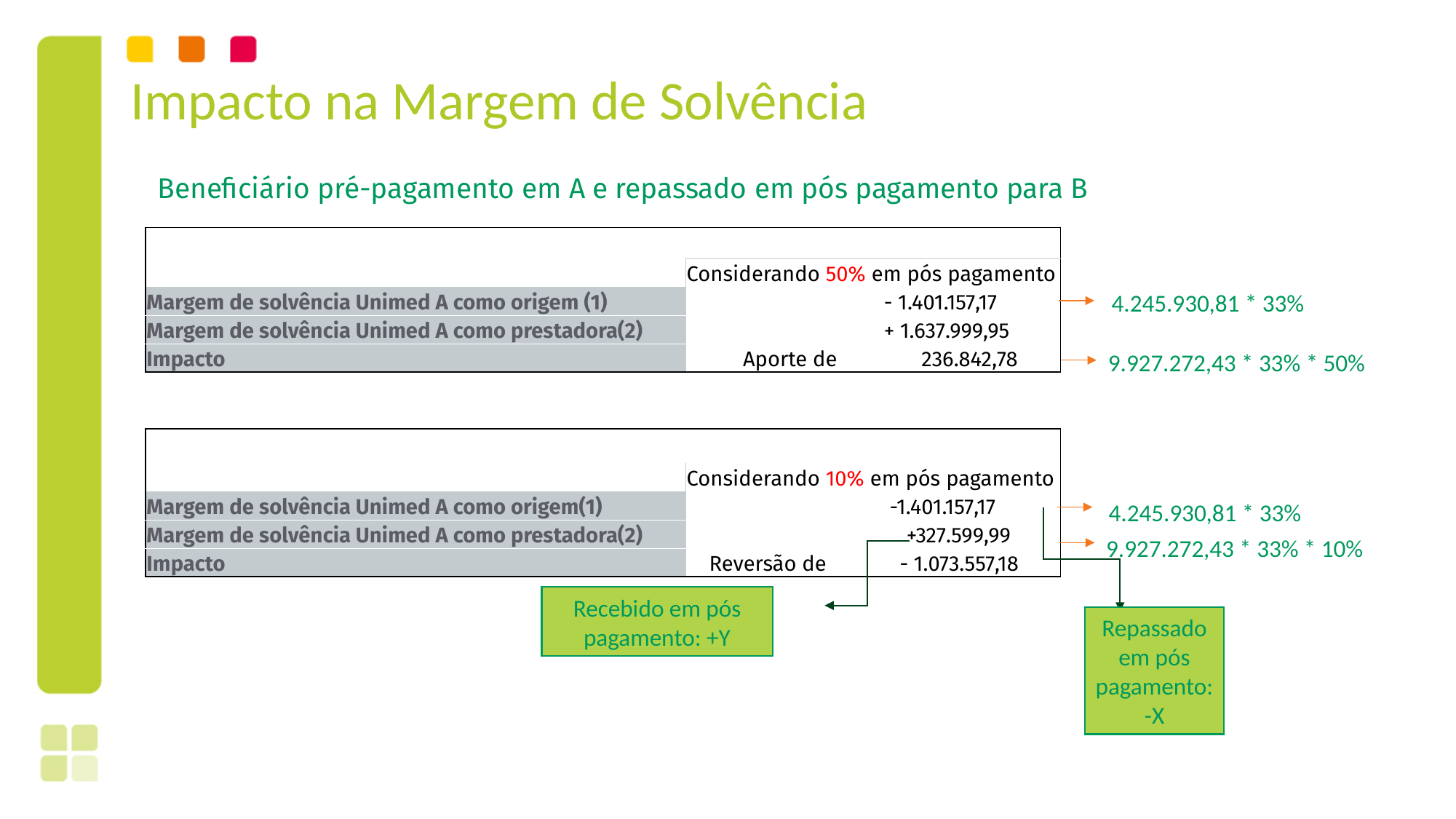

# Impacto na Margem de Solvência
Beneficiário pré-pagamento em A e repassado em pós pagamento para B
|  |  |
| --- | --- |
|  | Considerando 50% em pós pagamento |
| Margem de solvência Unimed A como origem (1) | - 1.401.157,17 |
| Margem de solvência Unimed A como prestadora(2) | + 1.637.999,95 |
| Impacto | Aporte de 236.842,78 |
|  |  |
|  |  |
|  |  |
|  | Considerando 10% em pós pagamento |
| Margem de solvência Unimed A como origem(1) | -1.401.157,17 |
| Margem de solvência Unimed A como prestadora(2) | +327.599,99 |
| Impacto | Reversão de - 1.073.557,18 |
4.245.930,81 * 33%
9.927.272,43 * 33% * 50%
4.245.930,81 * 33%
9.927.272,43 * 33% * 10%
Recebido em pós pagamento: +Y
Repassado em pós pagamento: -X